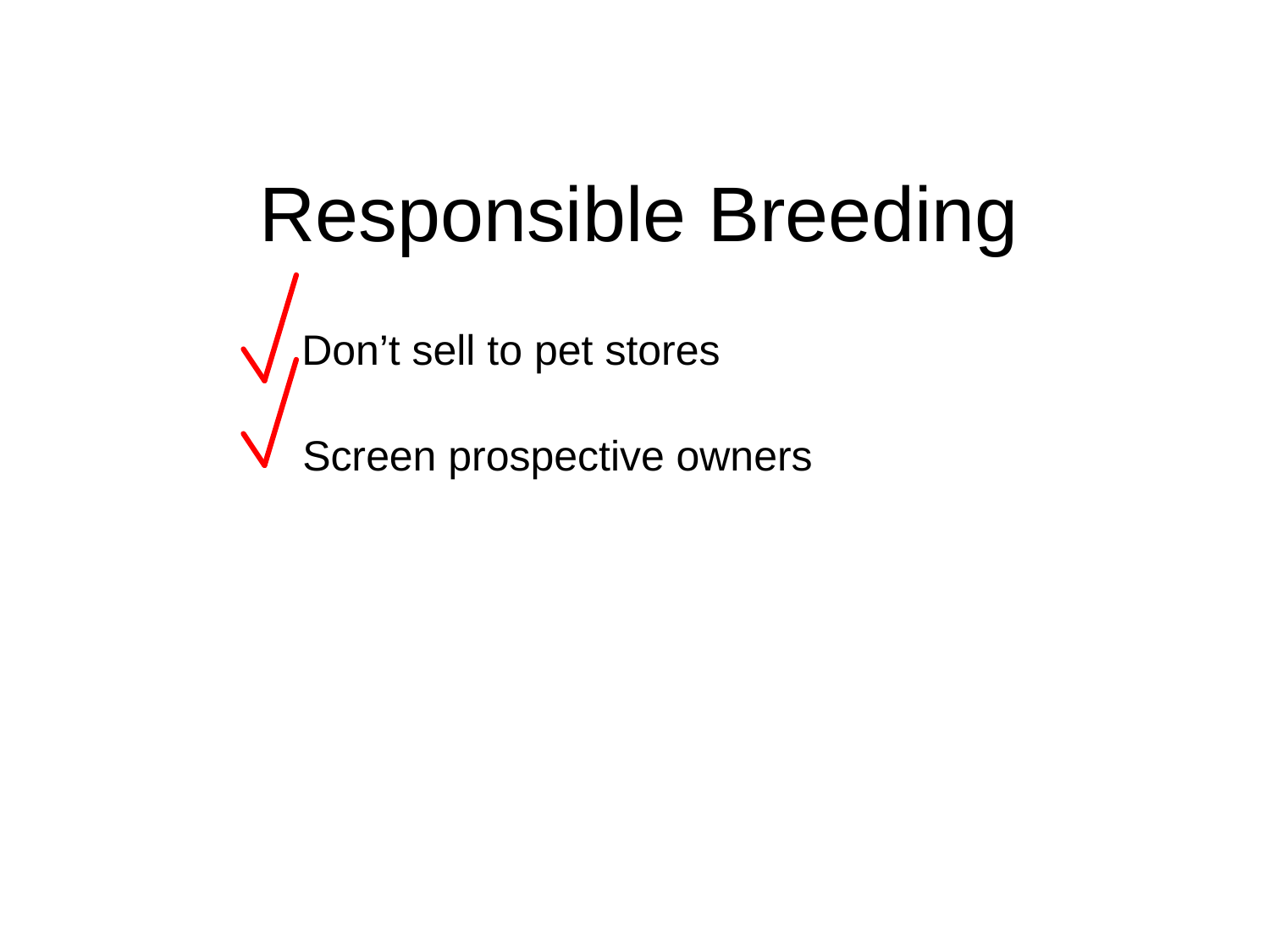

Responsible Breeding

Don’t sell to pet stores

Screen prospective owners